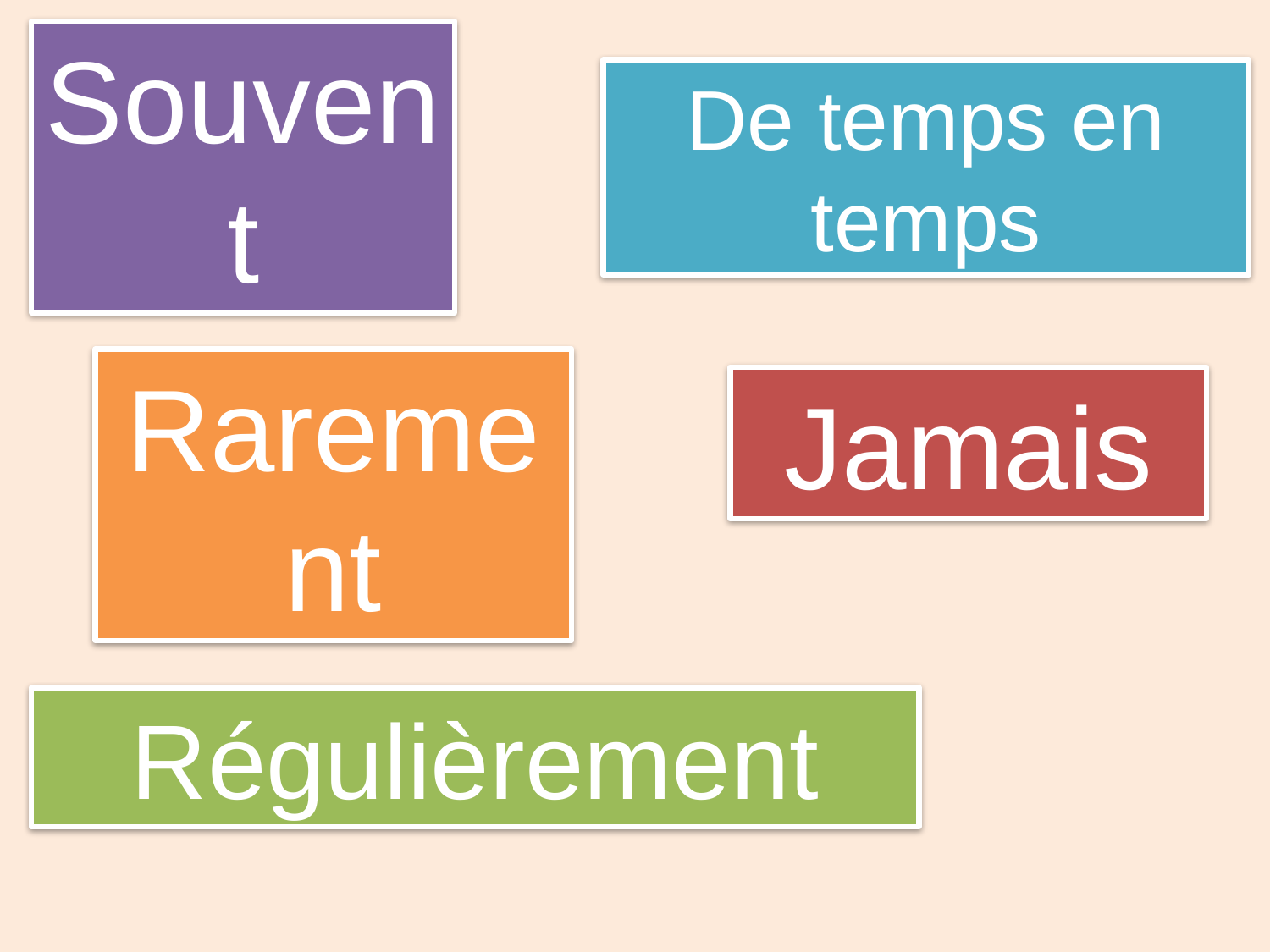

Souvent
De temps en temps
Rarement
Jamais
Régulièrement